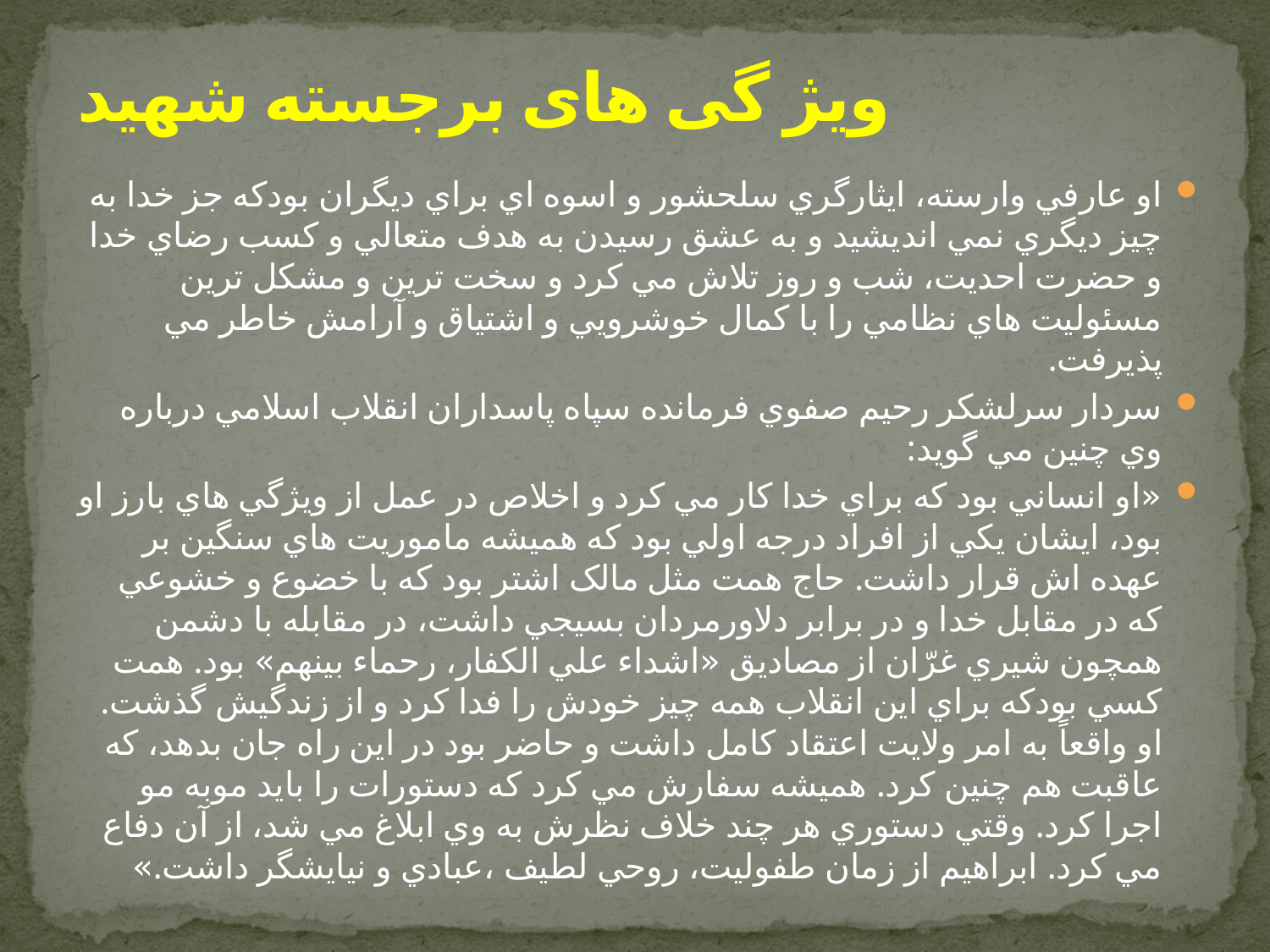

# ویژ گی های برجسته شهید
او عارفي وارسته، ايثارگري سلحشور و اسوه اي براي ديگران بودکه جز خدا به چيز ديگري نمي انديشيد و به عشق رسيدن به هدف متعالي و کسب رضاي خدا و حضرت احديت، شب و روز تلاش مي کرد و سخت ترين و مشکل ترين مسئوليت هاي نظامي را با کمال خوشرويي و اشتياق و آرامش خاطر مي پذيرفت.
سردار سرلشکر رحيم صفوي فرمانده سپاه پاسداران انقلاب اسلامي درباره وي چنين مي گويد:
«او انساني بود که براي خدا کار مي کرد و اخلاص در عمل از ويژگي هاي بارز او بود، ايشان يکي از افراد درجه اولي بود که هميشه ماموريت هاي سنگين بر عهده اش قرار داشت. حاج همت مثل مالک اشتر بود که با خضوع و خشوعي که در مقابل خدا و در برابر دلاورمردان بسيجي داشت، در مقابله با دشمن همچون شيري غرّان از مصاديق «اشداء علي الکفار، رحماء بينهم» بود. همت کسي بودکه براي اين انقلاب همه چيز خودش را فدا کرد و از زندگيش گذشت. او واقعاً به امر ولايت اعتقاد کامل داشت و حاضر بود در اين راه جان بدهد، که عاقبت هم چنين کرد. هميشه سفارش مي کرد که دستورات را بايد موبه مو اجرا کرد. وقتي دستوري هر چند خلاف نظرش به وي ابلاغ مي شد، از آن دفاع مي کرد. ابراهيم از زمان طفوليت، روحي لطيف ،عبادي و نيايشگر داشت.»